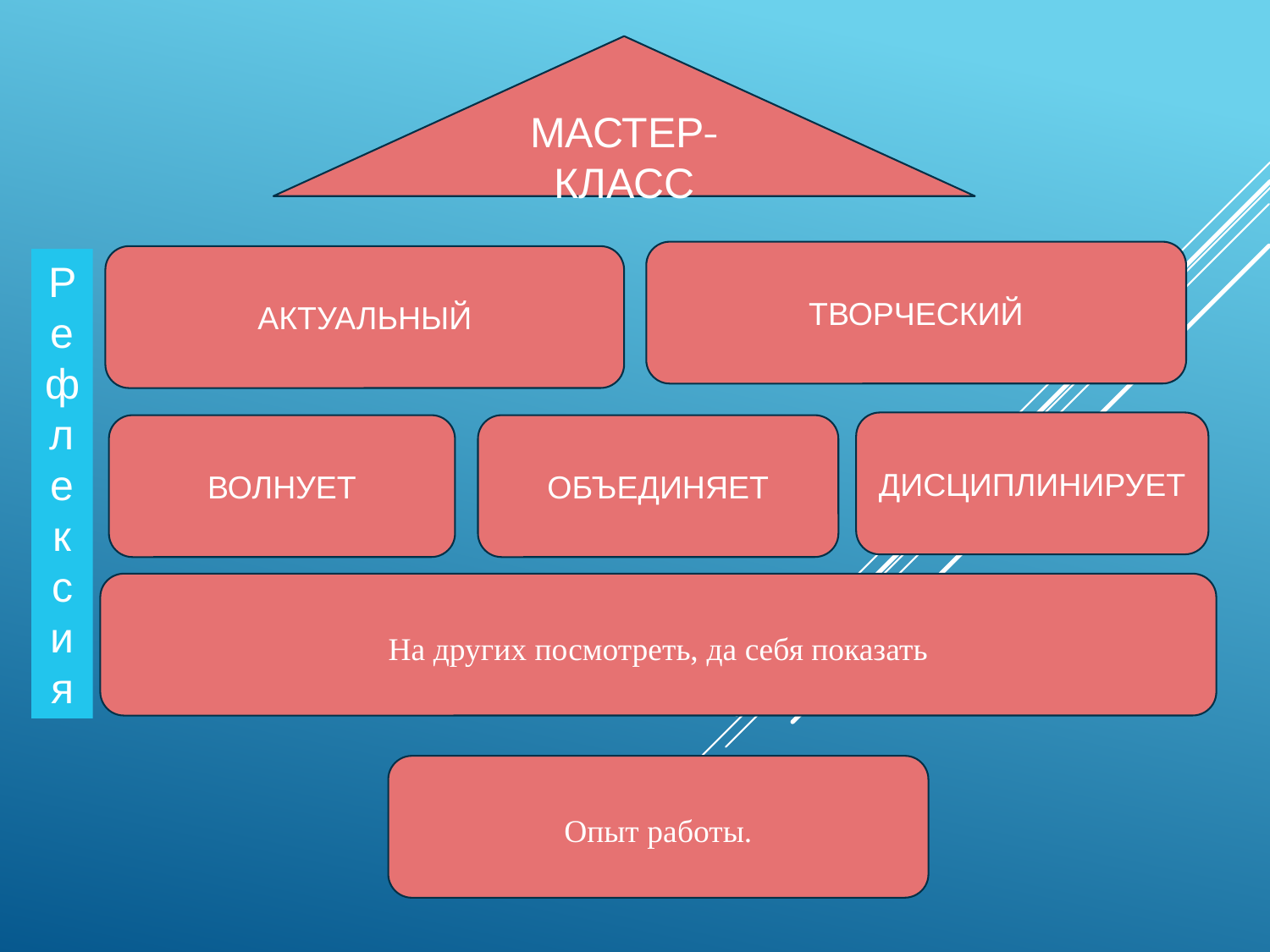

МАСТЕР-КЛАСС
ТВОРЧЕСКИЙ
АКТУАЛЬНЫЙ
Рефлексия
ДИСЦИПЛИНИРУЕТ
ВОЛНУЕТ
ОБЪЕДИНЯЕТ
На других посмотреть, да себя показать
Опыт работы.